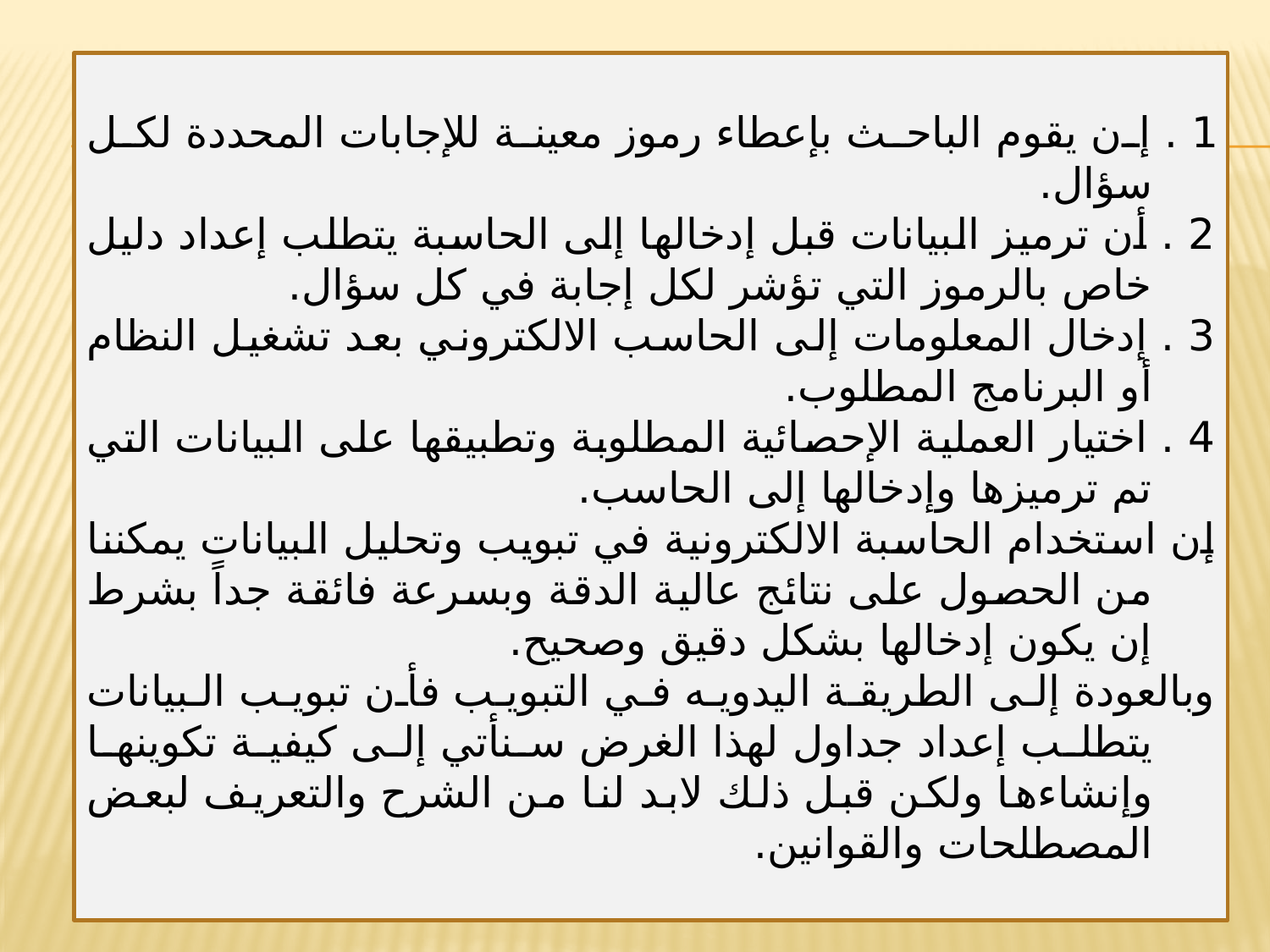

1 . إن يقوم الباحث بإعطاء رموز معينة للإجابات المحددة لكل سؤال.
2 . أن ترميز البيانات قبل إدخالها إلى الحاسبة يتطلب إعداد دليل خاص بالرموز التي تؤشر لكل إجابة في كل سؤال.
3 . إدخال المعلومات إلى الحاسب الالكتروني بعد تشغيل النظام أو البرنامج المطلوب.
4 . اختيار العملية الإحصائية المطلوبة وتطبيقها على البيانات التي تم ترميزها وإدخالها إلى الحاسب.
	إن استخدام الحاسبة الالكترونية في تبويب وتحليل البيانات يمكننا من الحصول على نتائج عالية الدقة وبسرعة فائقة جداً بشرط إن يكون إدخالها بشكل دقيق وصحيح.
	وبالعودة إلى الطريقة اليدويه في التبويب فأن تبويب البيانات يتطلب إعداد جداول لهذا الغرض سنأتي إلى كيفية تكوينها وإنشاءها ولكن قبل ذلك لابد لنا من الشرح والتعريف لبعض المصطلحات والقوانين.